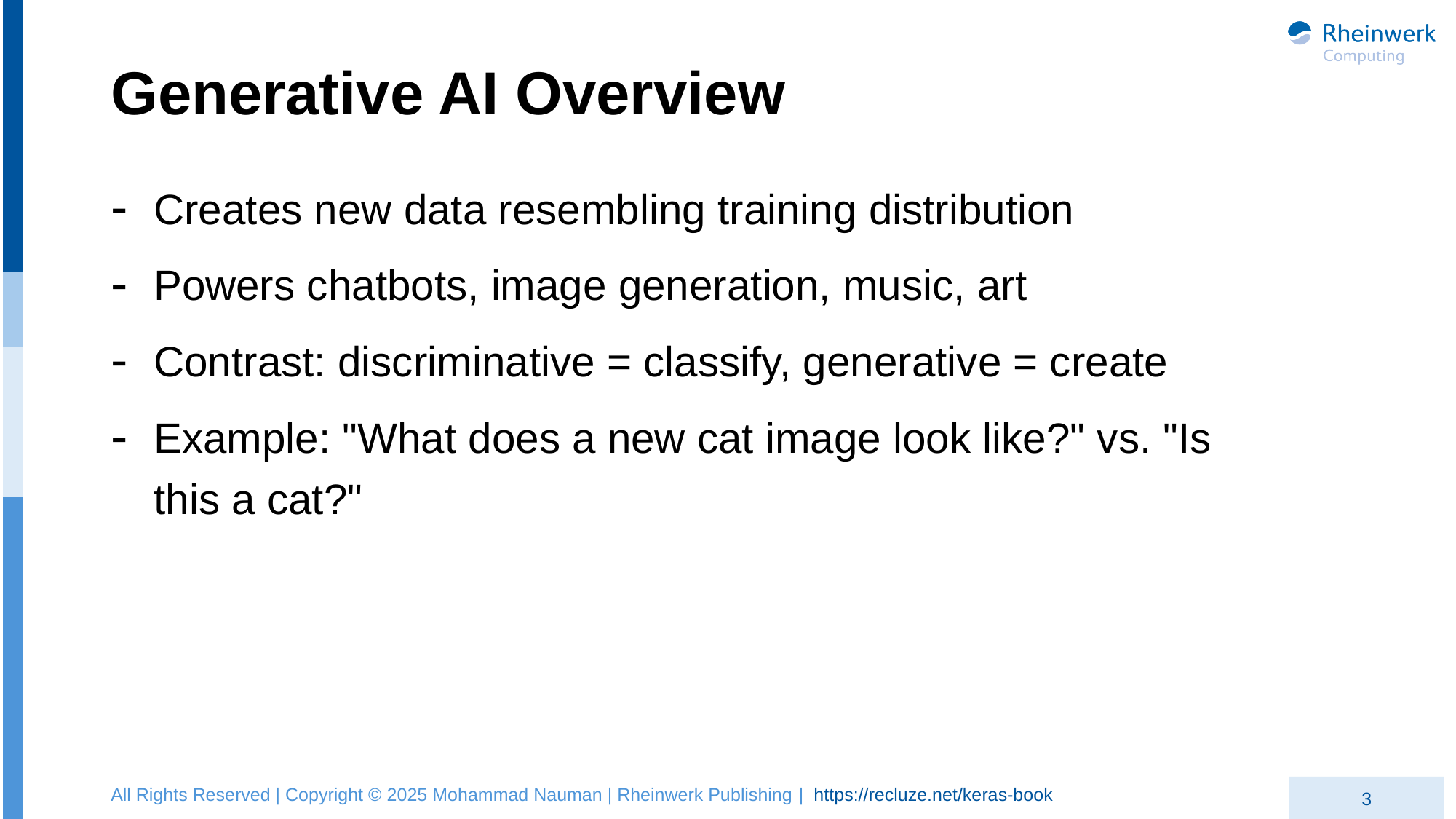

# Generative AI Overview
Creates new data resembling training distribution
Powers chatbots, image generation, music, art
Contrast: discriminative = classify, generative = create
Example: "What does a new cat image look like?" vs. "Is this a cat?"